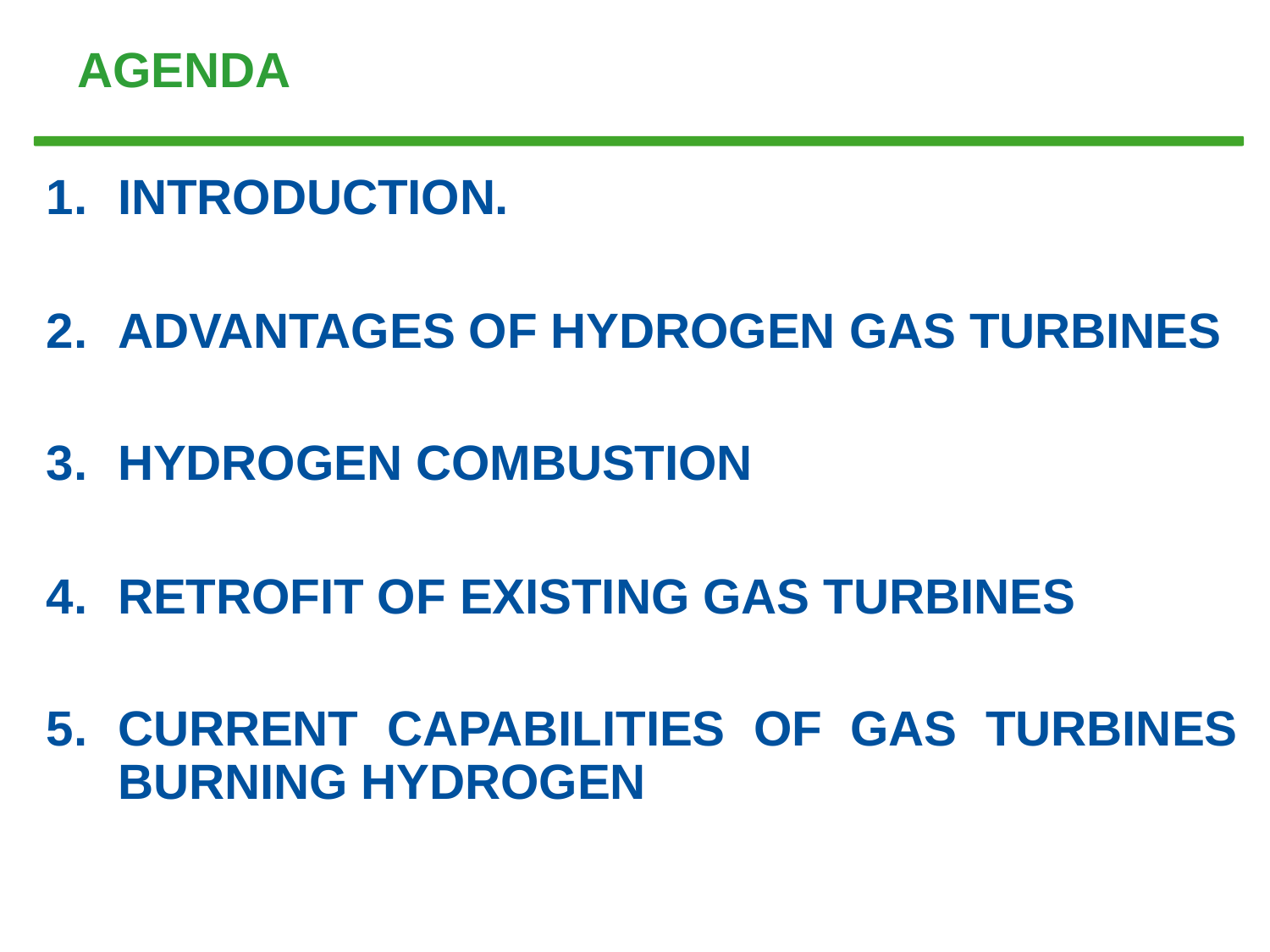

# AGENDA

INTRODUCTION.

ADVANTAGES OF HYDROGEN GAS TURBINES

HYDROGEN COMBUSTION

RETROFIT OF EXISTING GAS TURBINES

CURRENT CAPABILITIES OF GAS TURBINES BURNING HYDROGEN

Tema V				                                                              Turbina de hidrógeno